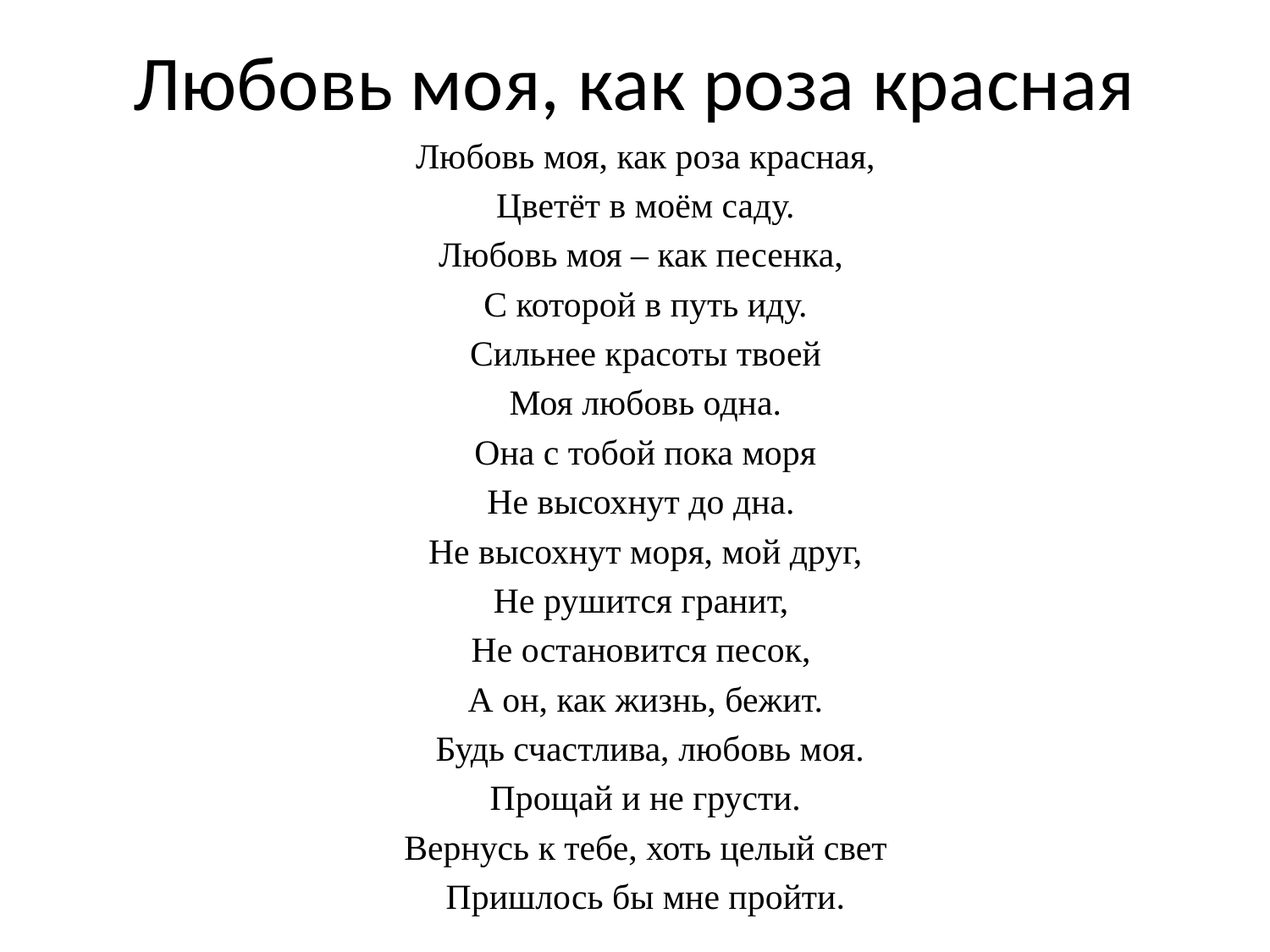

# Любовь моя, как роза красная
Любовь моя, как роза красная,
Цветёт в моём саду.
Любовь моя – как песенка,
С которой в путь иду.
Сильнее красоты твоей
Моя любовь одна.
Она с тобой пока моря
Не высохнут до дна.
Не высохнут моря, мой друг,
Не рушится гранит,
Не остановится песок,
А он, как жизнь, бежит.
 Будь счастлива, любовь моя.
Прощай и не грусти.
Вернусь к тебе, хоть целый свет
Пришлось бы мне пройти.